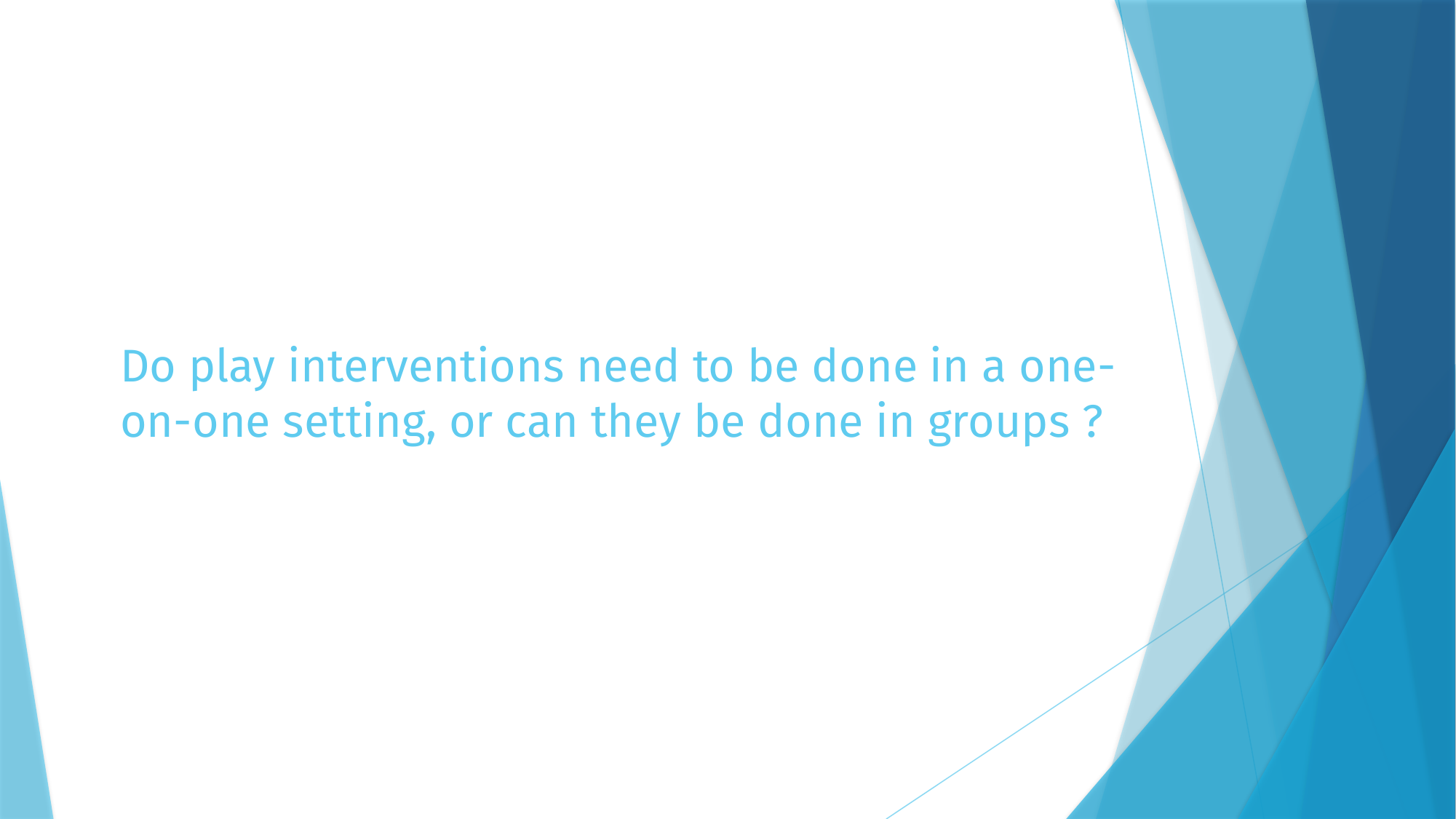

# Do play interventions need to be done in a one-on-one setting, or can they be done in groups ?